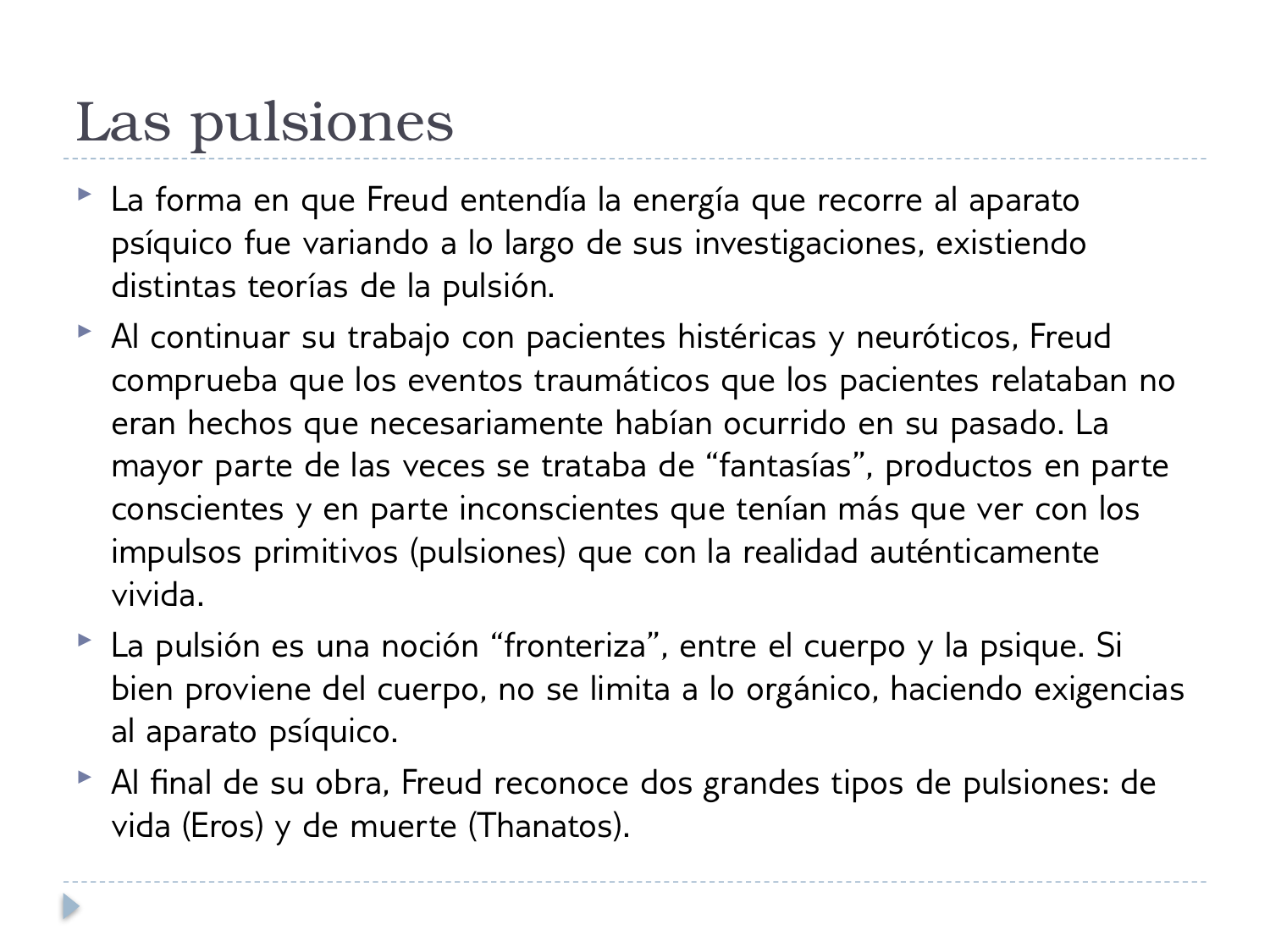

# Las pulsiones
La forma en que Freud entendía la energía que recorre al aparato psíquico fue variando a lo largo de sus investigaciones, existiendo distintas teorías de la pulsión.
Al continuar su trabajo con pacientes histéricas y neuróticos, Freud comprueba que los eventos traumáticos que los pacientes relataban no eran hechos que necesariamente habían ocurrido en su pasado. La mayor parte de las veces se trataba de “fantasías”, productos en parte conscientes y en parte inconscientes que tenían más que ver con los impulsos primitivos (pulsiones) que con la realidad auténticamente vivida.
La pulsión es una noción “fronteriza”, entre el cuerpo y la psique. Si bien proviene del cuerpo, no se limita a lo orgánico, haciendo exigencias al aparato psíquico.
Al final de su obra, Freud reconoce dos grandes tipos de pulsiones: de vida (Eros) y de muerte (Thanatos).